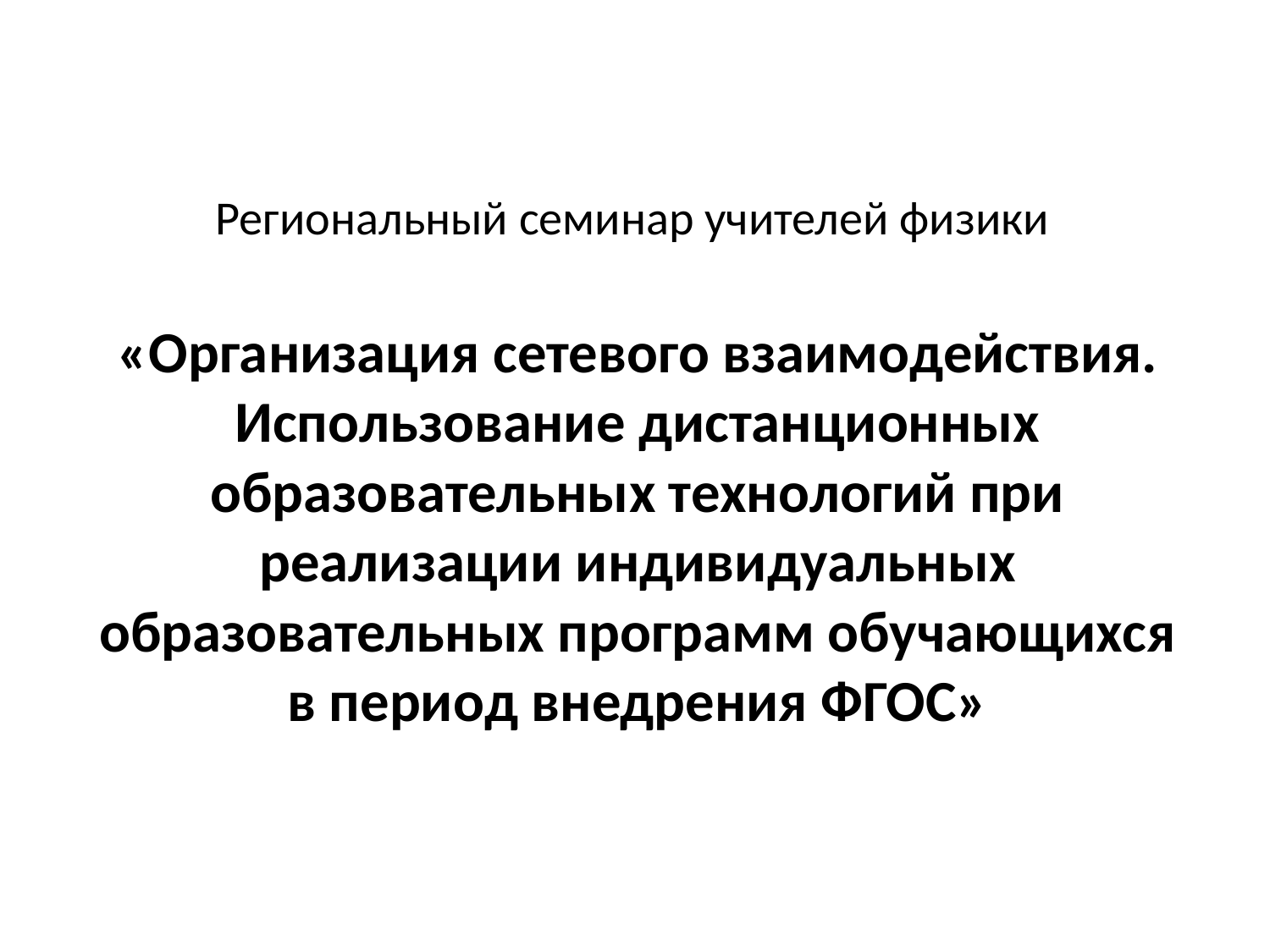

# Региональный семинар учителей физики «Организация сетевого взаимодействия. Использование дистанционных образовательных технологий при реализации индивидуальных образовательных программ обучающихся в период внедрения ФГОС»